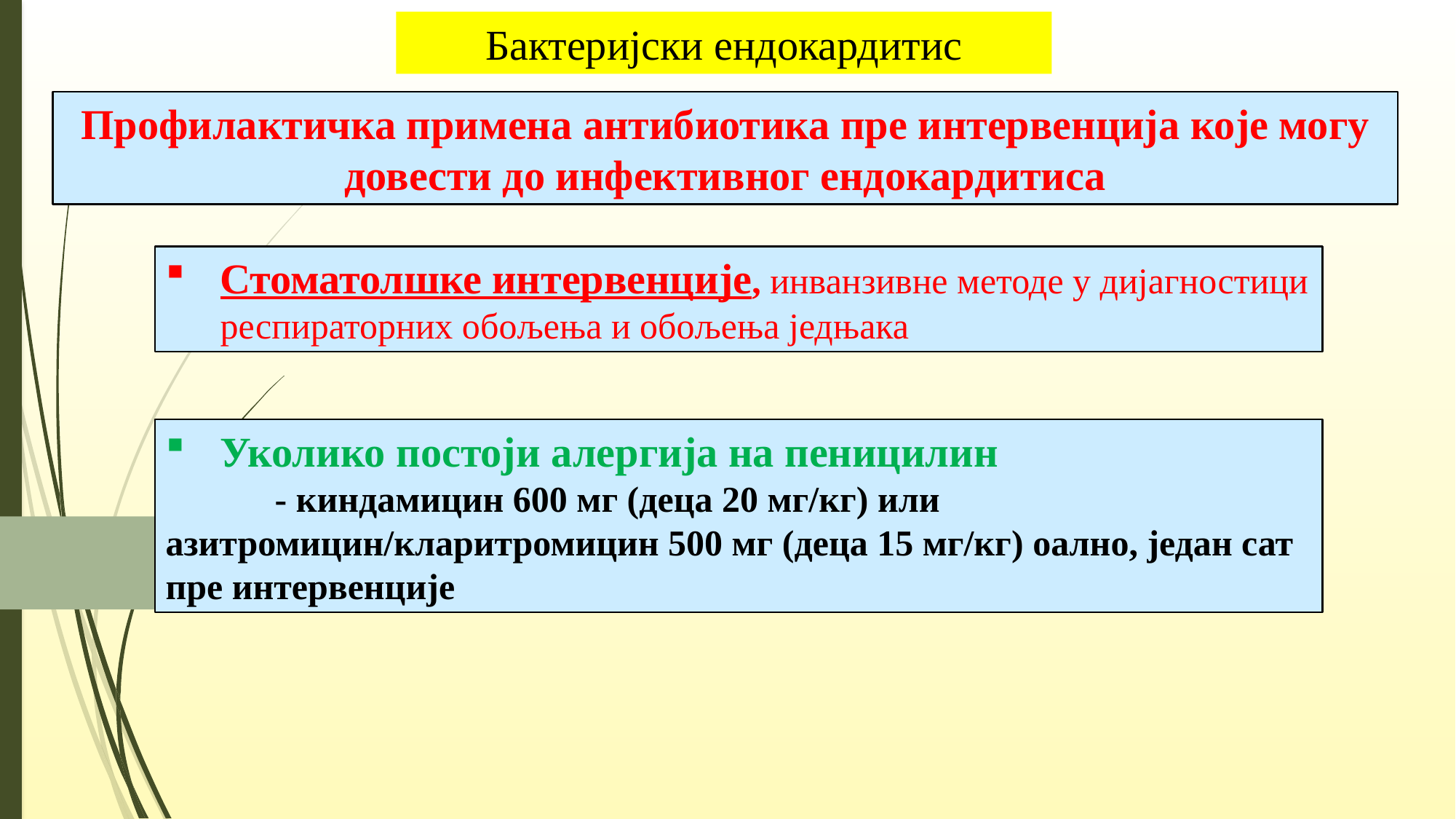

# Бактеријски ендокардитис
Профилактичка примена антибиотика пре интервенција које могу довести до инфективног ендокардитиса
Стоматолшке интервенције, инванзивне методе у дијагностици респираторних обољења и обољења једњака
Уколико постоји алергија на пеницилин
	- киндамицин 600 мг (деца 20 мг/кг) или азитромицин/кларитромицин 500 мг (деца 15 мг/кг) оално, један сат пре интервенције